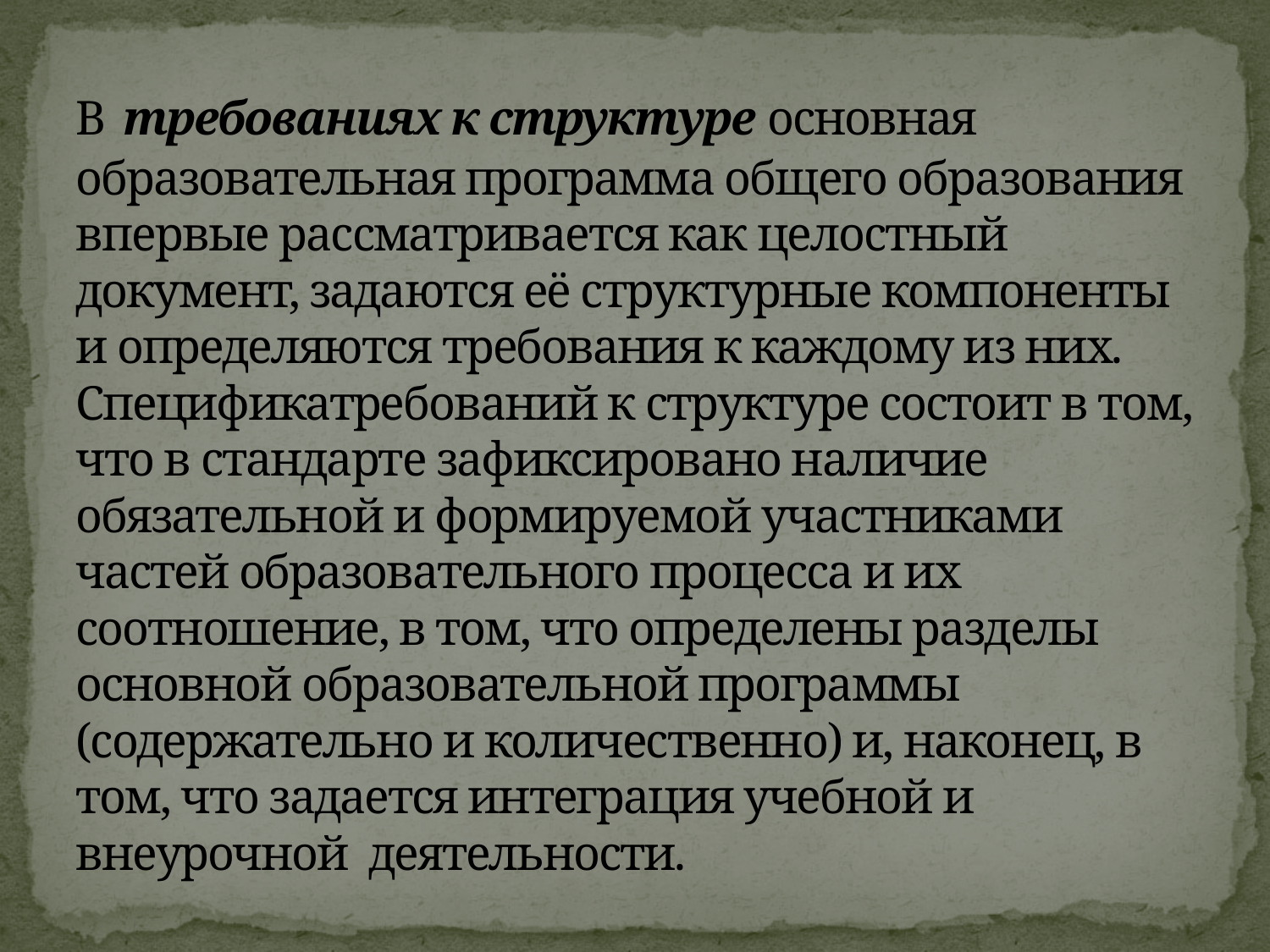

# В требованиях к структуре основная образовательная программа общего образования впервые рассматривается как целостный документ, задаются её структурные компоненты и определяются требования к каждому из них. Спецификатребований к структуре состоит в том, что в стандарте зафиксировано наличие обязательной и формируемой участниками частей образовательного процесса и их соотношение, в том, что определены разделы основной образовательной программы (содержательно и количественно) и, наконец, в том, что задается интеграция учебной и внеурочной  деятельности.